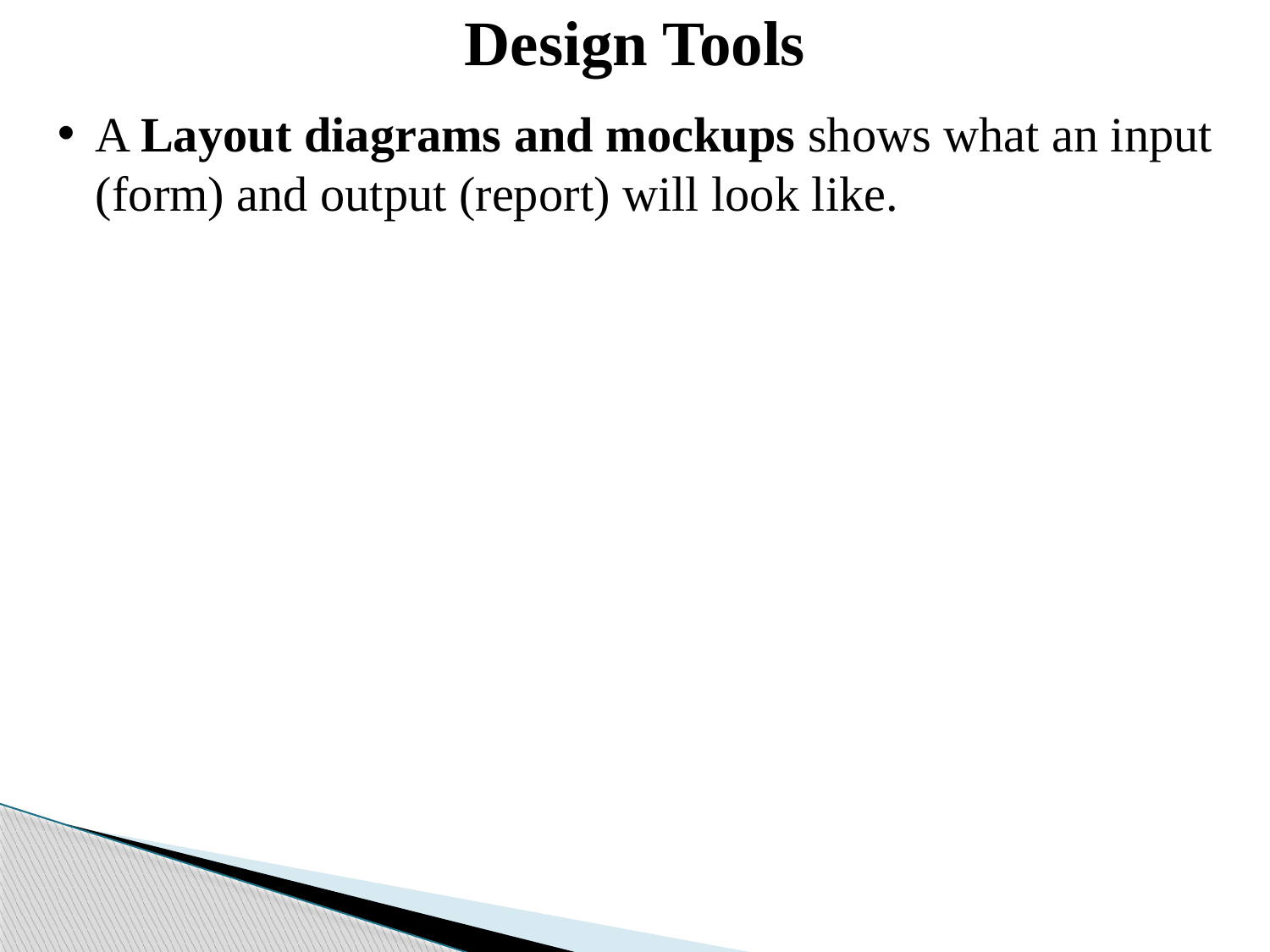

Design Tools
A Layout diagrams and mockups shows what an input (form) and output (report) will look like.